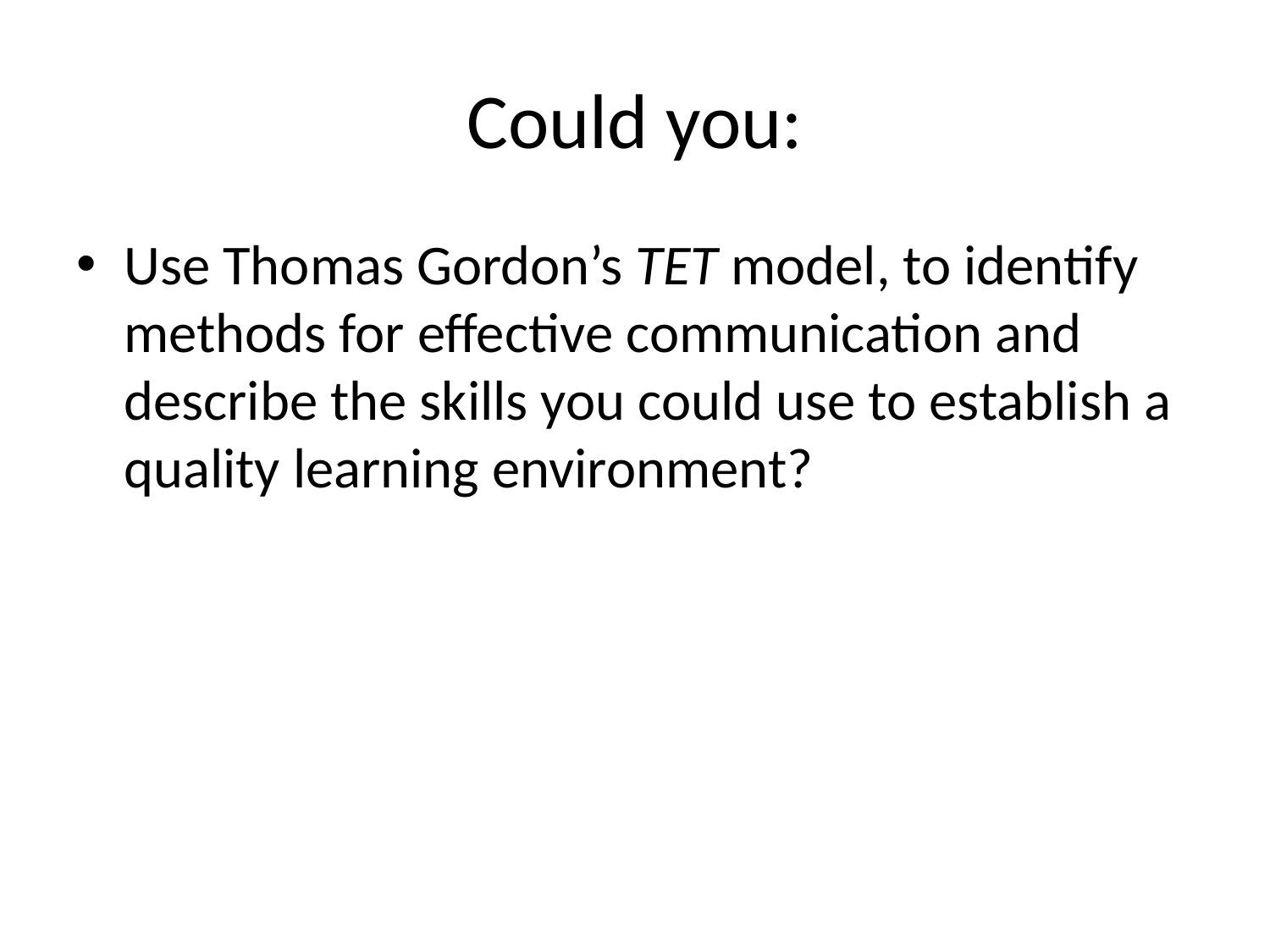

# Could you:
Use Thomas Gordon’s TET model, to identify methods for effective communication and describe the skills you could use to establish a quality learning environment?